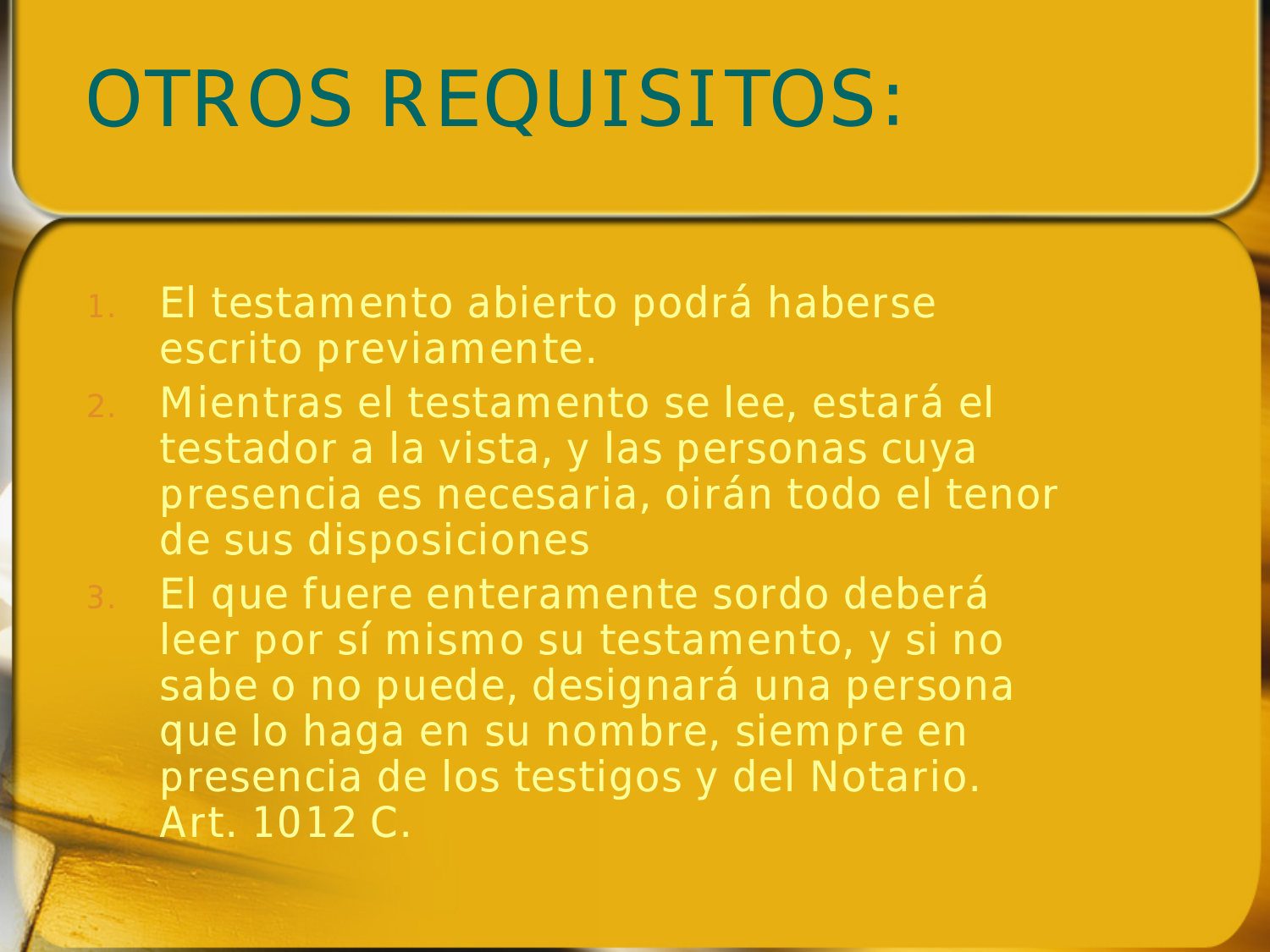

# OTROS REQUISITOS:
El testamento abierto podrá haberse escrito previamente.
Mientras el testamento se lee, estará el testador a la vista, y las personas cuya presencia es necesaria, oirán todo el tenor de sus disposiciones
El que fuere enteramente sordo deberá leer por sí mismo su testamento, y si no sabe o no puede, designará una persona que lo haga en su nombre, siempre en presencia de los testigos y del Notario.
Art. 1012 C.